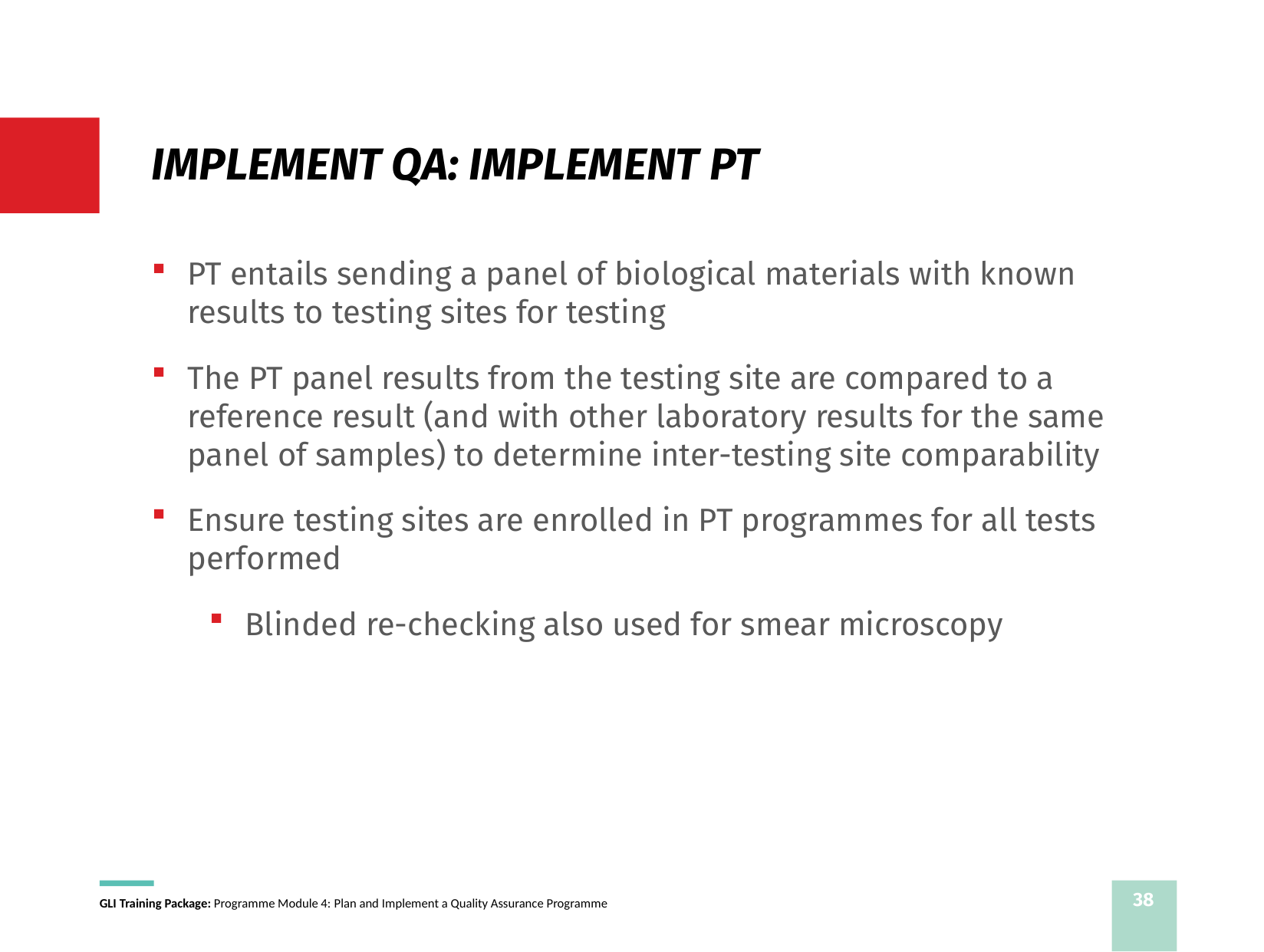

# IMPLEMENT QA: IMPLEMENT PT
PT entails sending a panel of biological materials with known results to testing sites for testing
The PT panel results from the testing site are compared to a reference result (and with other laboratory results for the same panel of samples) to determine inter-testing site comparability
Ensure testing sites are enrolled in PT programmes for all tests  performed
Blinded re-checking also used for smear microscopy